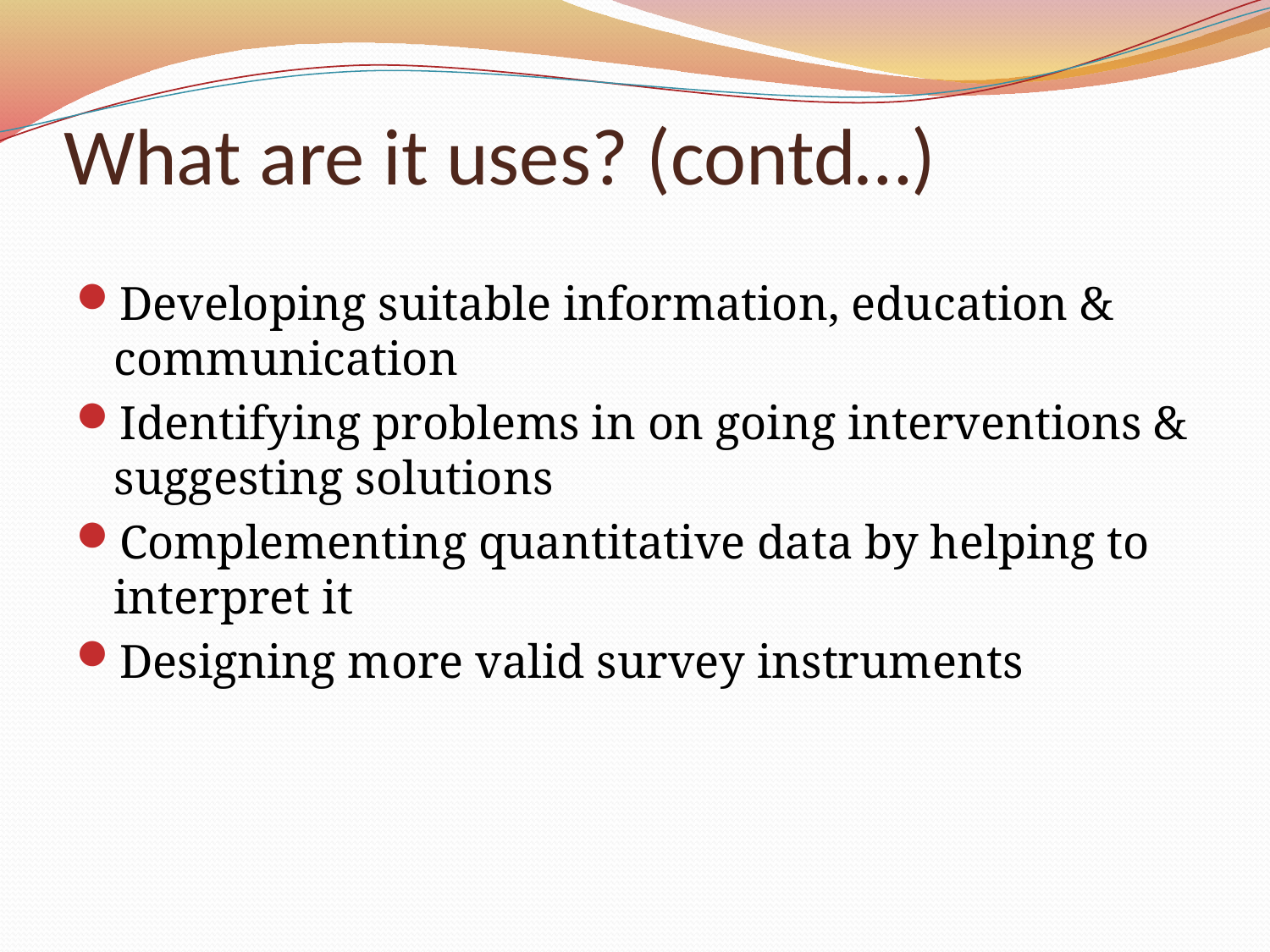

# What are it uses? (contd…)
Developing suitable information, education & communication
Identifying problems in on going interventions & suggesting solutions
Complementing quantitative data by helping to interpret it
Designing more valid survey instruments